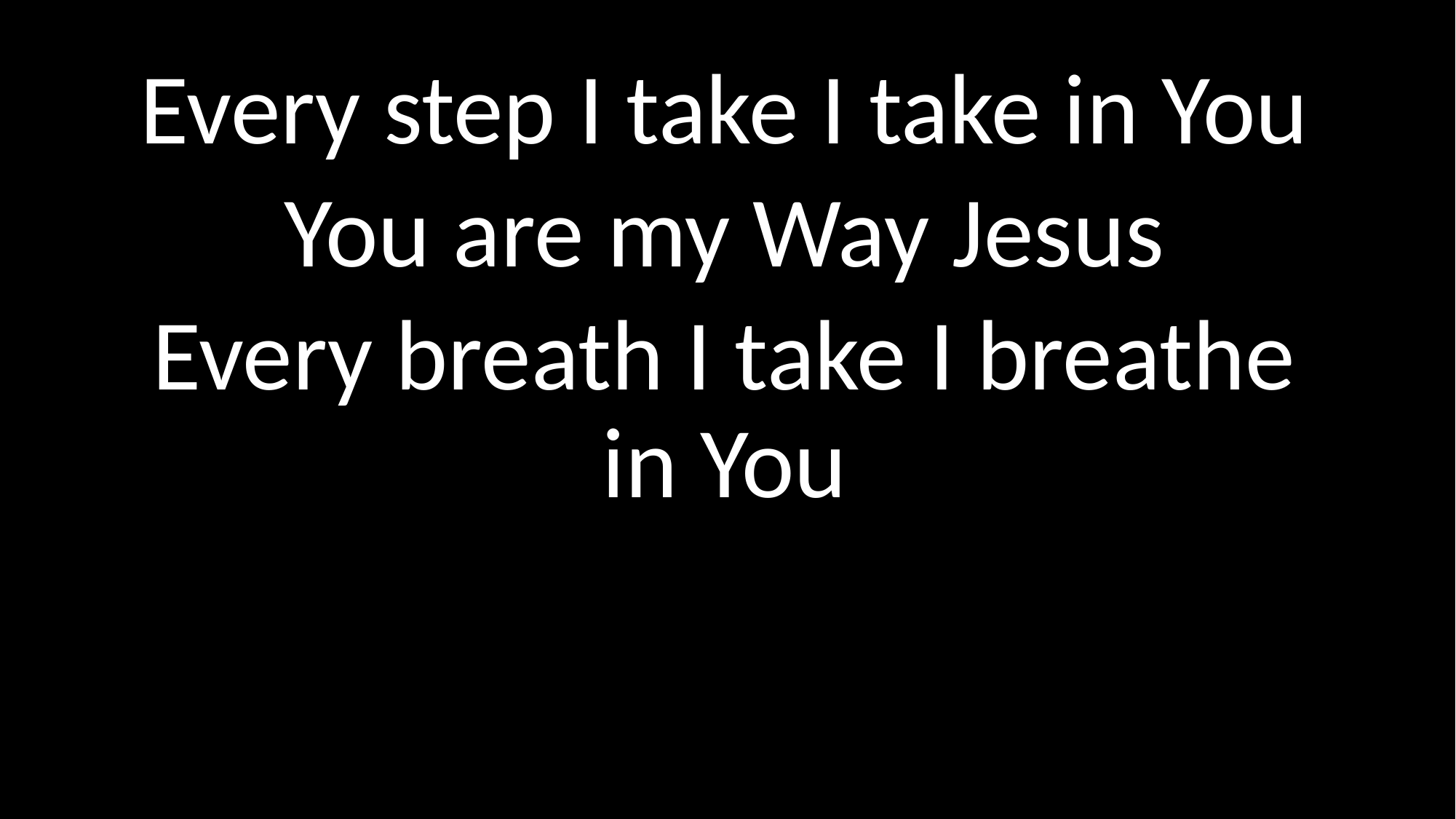

Every step I take I take in You
You are my Way Jesus
Every breath I take I breathe in You